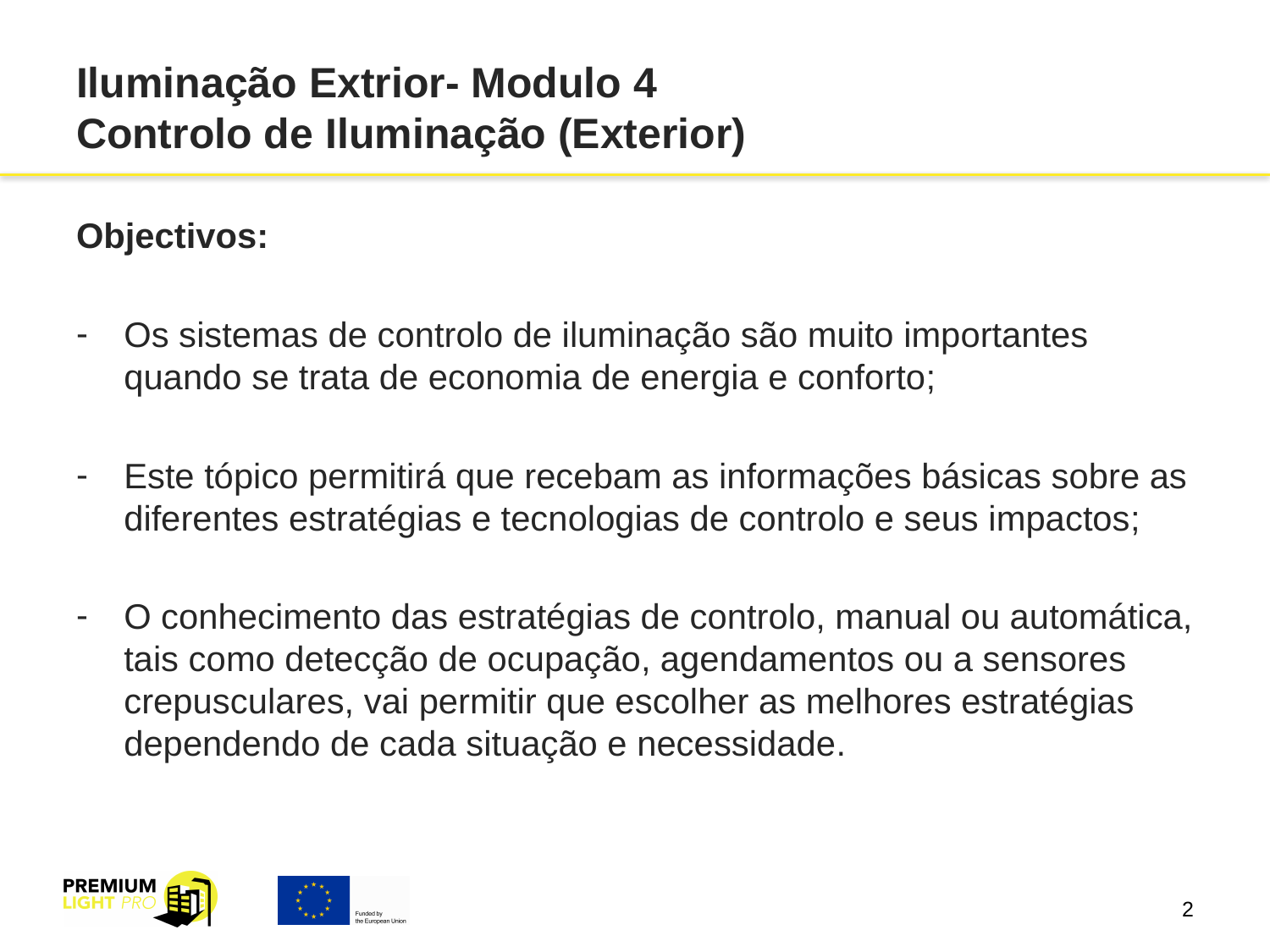

# Iluminação Extrior- Modulo 4 Controlo de Iluminação (Exterior)
Objectivos:

Os sistemas de controlo de iluminação são muito importantes quando se trata de economia de energia e conforto;

Este tópico permitirá que recebam as informações básicas sobre as diferentes estratégias e tecnologias de controlo e seus impactos;

O conhecimento das estratégias de controlo, manual ou automática, tais como detecção de ocupação, agendamentos ou a sensores crepusculares, vai permitir que escolher as melhores estratégias dependendo de cada situação e necessidade.